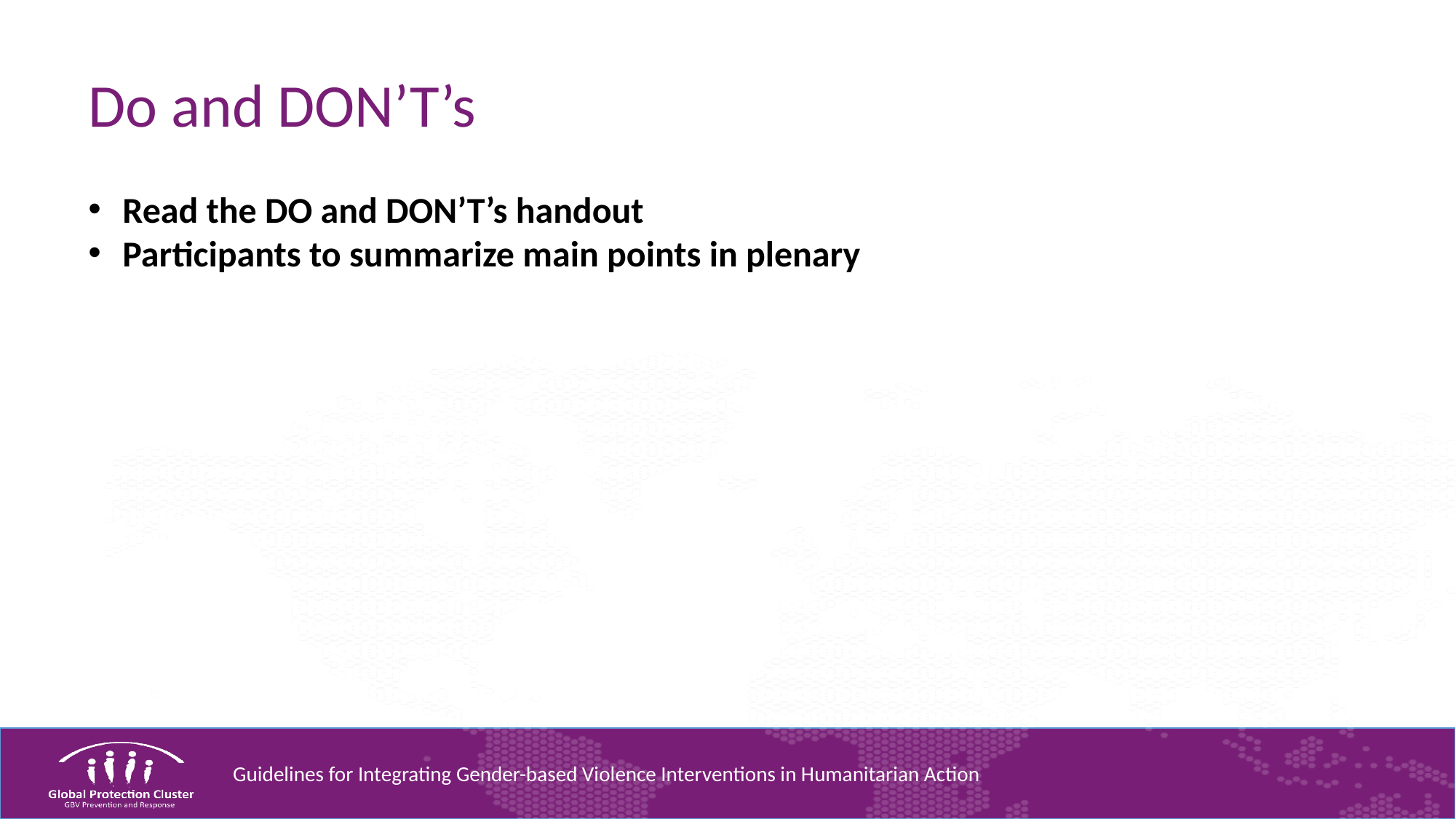

# Do and DON’T’s
Read the DO and DON’T’s handout
Participants to summarize main points in plenary